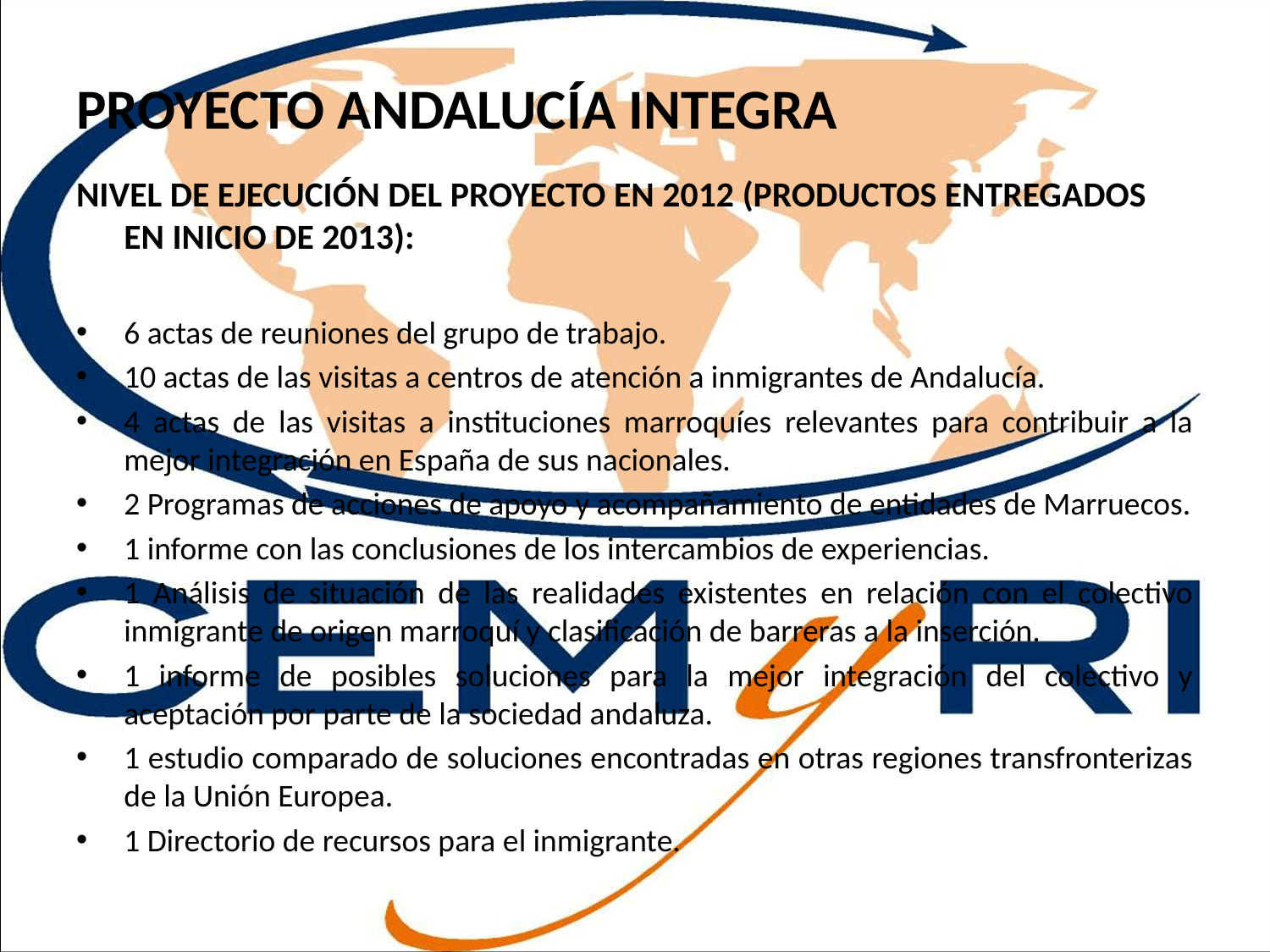

PROYECTO ANDALUCÍA INTEGRA

NIVEL DE EJECUCIÓN DEL PROYECTO EN 2012 (PRODUCTOS ENTREGADOS EN INICIO DE 2013):

6 actas de reuniones del grupo de trabajo.
10 actas de las visitas a centros de atención a inmigrantes de Andalucía.
4 actas de las visitas a instituciones marroquíes relevantes para contribuir a la mejor integración en España de sus nacionales.
2 Programas de acciones de apoyo y acompañamiento de entidades de Marruecos.
1 informe con las conclusiones de los intercambios de experiencias.
1 Análisis de situación de las realidades existentes en relación con el colectivo inmigrante de origen marroquí y clasificación de barreras a la inserción.
1 informe de posibles soluciones para la mejor integración del colectivo y aceptación por parte de la sociedad andaluza.
1 estudio comparado de soluciones encontradas en otras regiones transfronterizas de la Unión Europea.
1 Directorio de recursos para el inmigrante.